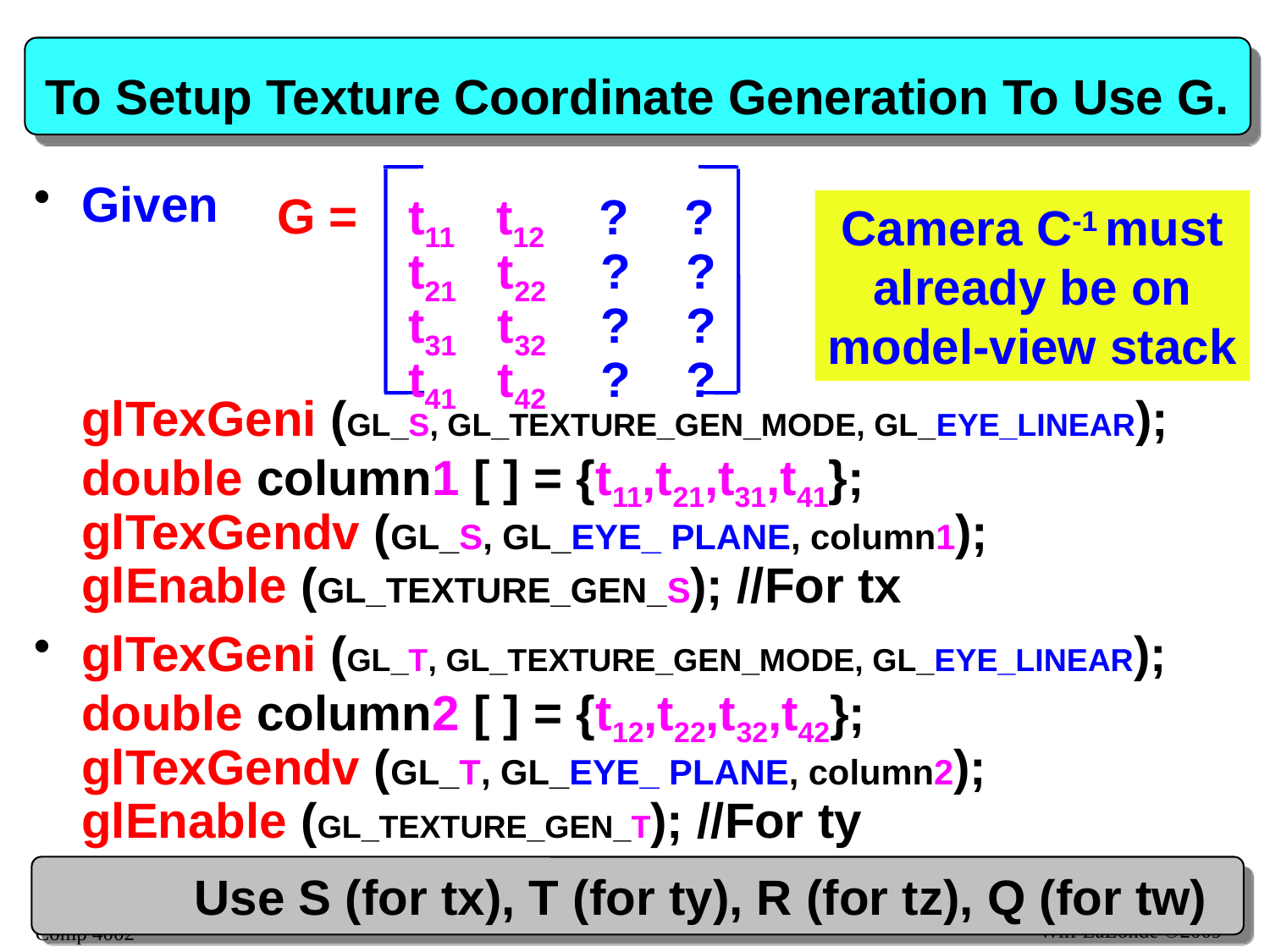

To Setup Texture Coordinate Generation To Use G.

Given

glTexGeni (GL_S, GL_TEXTURE_GEN_MODE, GL_EYE_LINEAR);
double column1 [ ] = {t11,t21,t31,t41};
glTexGendv (GL_S, GL_EYE_ PLANE, column1);
glEnable (GL_TEXTURE_GEN_S); //For tx
glTexGeni (GL_T, GL_TEXTURE_GEN_MODE, GL_EYE_LINEAR);
double column2 [ ] = {t12,t22,t32,t42};
glTexGendv (GL_T, GL_EYE_ PLANE, column2);
glEnable (GL_TEXTURE_GEN_T); //For ty
G =
t11   t12    ?    ?
t21   t22    ?    ?
t31   t32    ?    ?
t41   t42    ?     ?
Camera C-1 must
already be on
model-view stack
	Use S (for tx), T (for ty), R (for tz), Q (for tw)